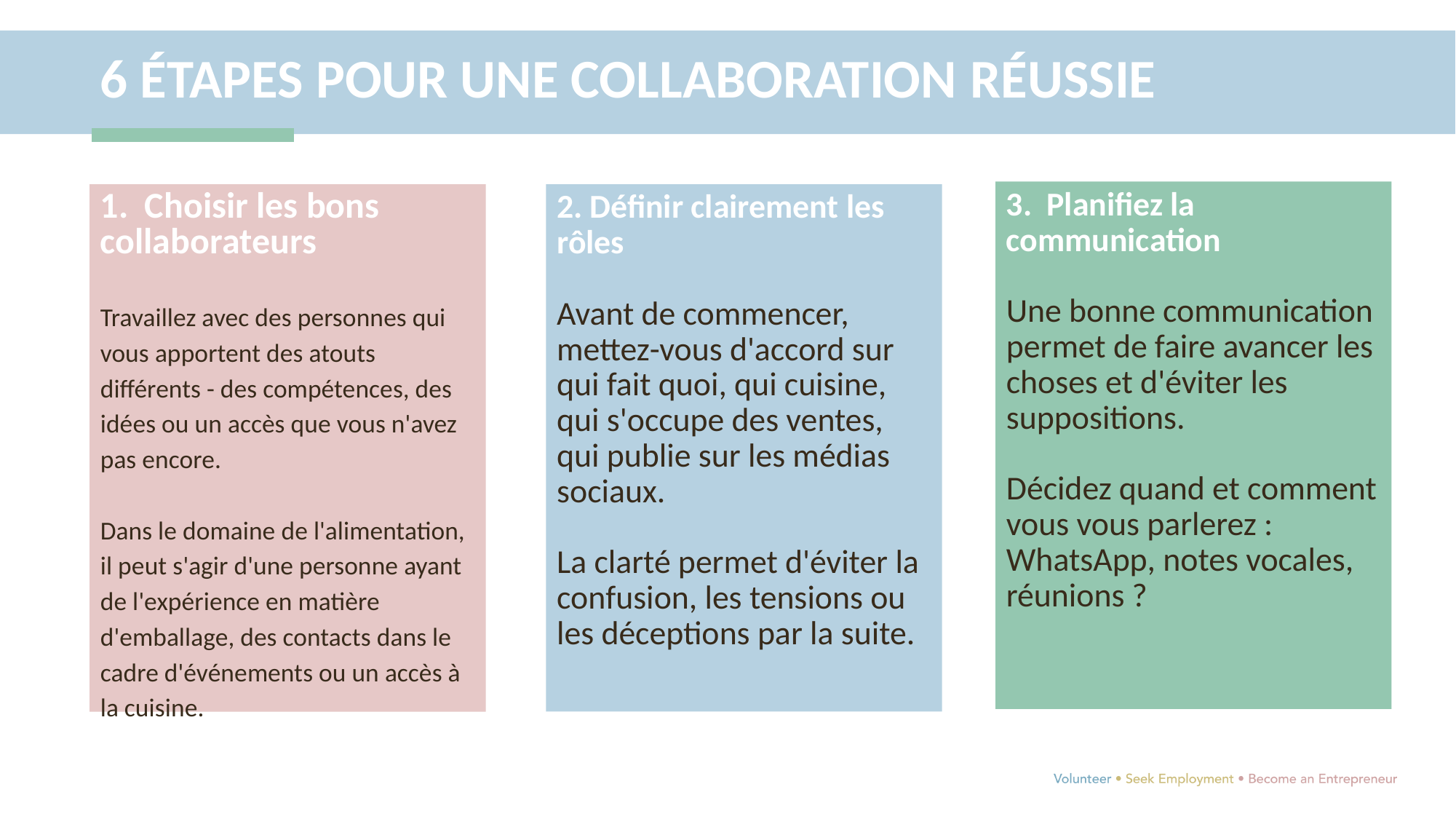

6 ÉTAPES POUR UNE COLLABORATION RÉUSSIE
3.  Planifiez la communication

Une bonne communication permet de faire avancer les choses et d'éviter les suppositions.

Décidez quand et comment vous vous parlerez : WhatsApp, notes vocales, réunions ?

1.  Choisir les bons collaborateurs

Travaillez avec des personnes qui vous apportent des atouts différents - des compétences, des idées ou un accès que vous n'avez pas encore.

Dans le domaine de l'alimentation, il peut s'agir d'une personne ayant de l'expérience en matière d'emballage, des contacts dans le cadre d'événements ou un accès à la cuisine.
2. Définir clairement les rôles

Avant de commencer, mettez-vous d'accord sur qui fait quoi, qui cuisine, qui s'occupe des ventes, qui publie sur les médias sociaux.

La clarté permet d'éviter la confusion, les tensions ou les déceptions par la suite.